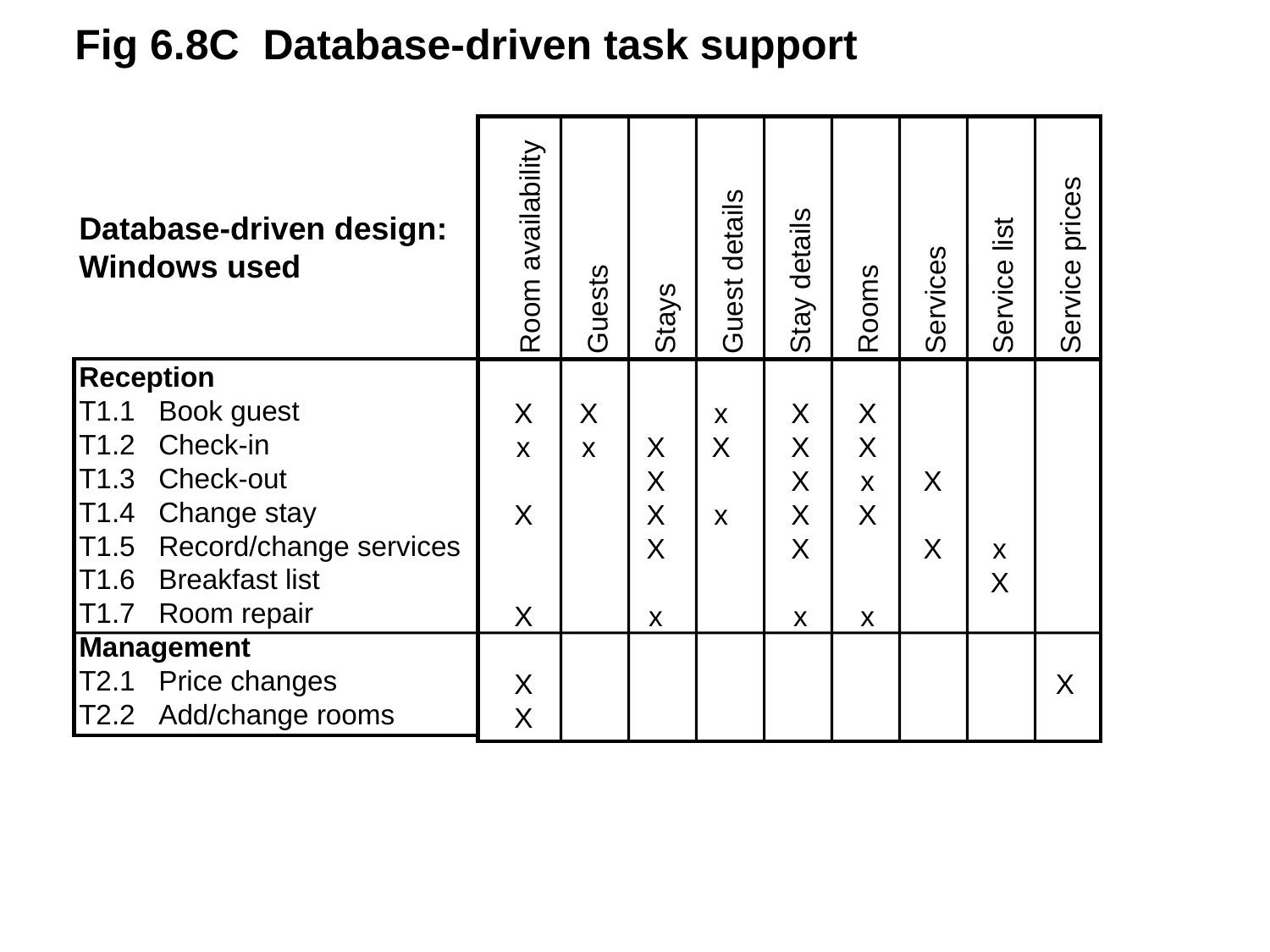

Room availability
Guests
Stays
Guest details
Stay details
Rooms
Services
Service list
Service prices
Fig 6.8C  Database-driven task support

Database-driven design:
Windows used
Reception
T1.1	Book guest
T1.2	Check-in
T1.3	Check-out
T1.4	Change stay
T1.5	Record/change services
T1.6	Breakfast list
T1.7	Room repair
Management
T2.1	Price changes
T2.2	Add/change rooms

	X	X		x	X	X
	x	x	X	X	X	X
			X		X	x	X
	X		X	x	X	X
			X		X		X	x
								X
	X		x		x	x

	X								X
	X